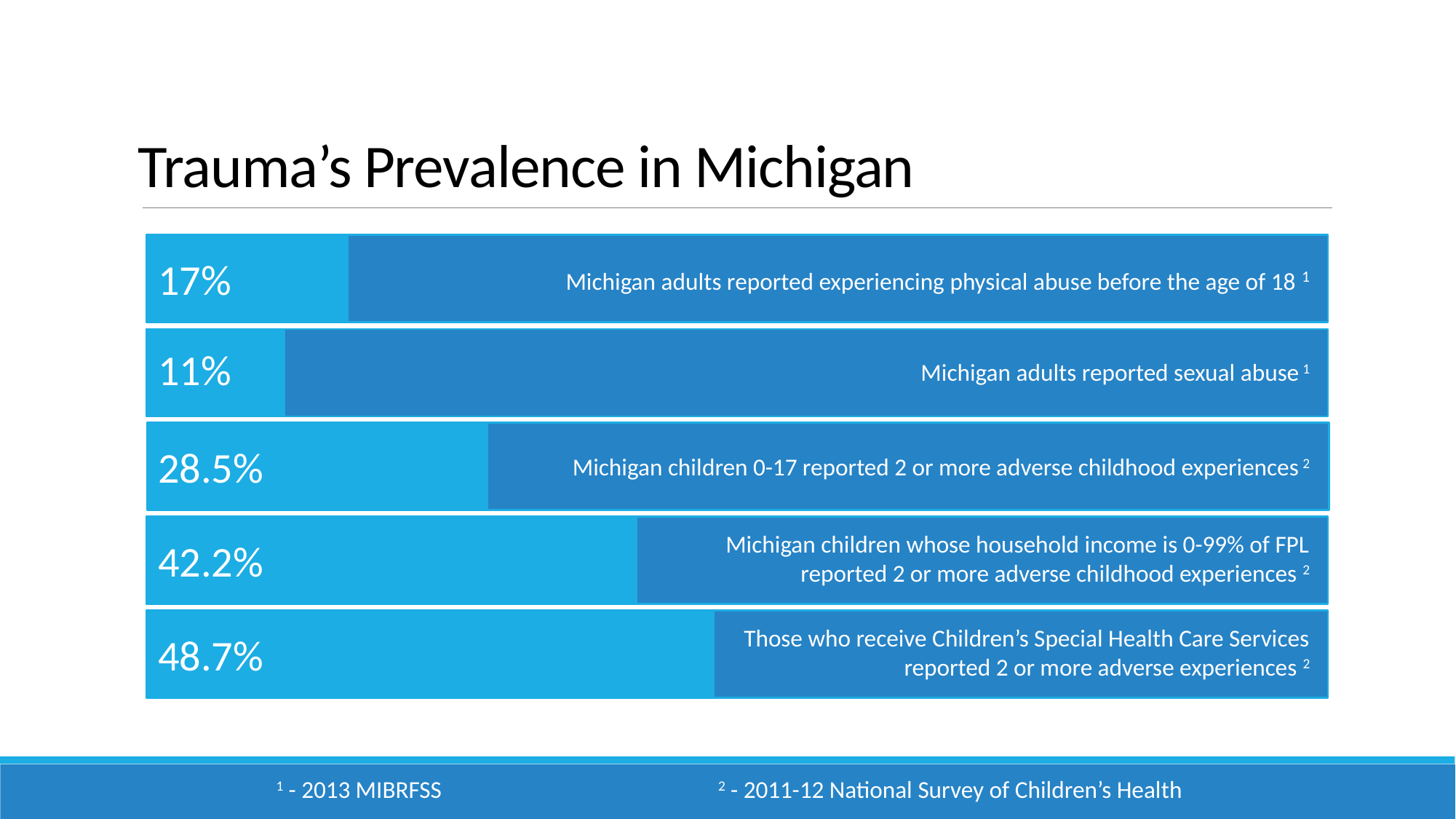

# Trauma’s Prevalence in Michigan

17%
Michigan adults reported experiencing physical abuse before the age of 18 1

11%
Michigan adults reported sexual abuse 1

28.5%
Michigan children 0-17 reported 2 or more adverse childhood experiences 2

Michigan children whose household income is 0-99% of FPL reported 2 or more adverse childhood experiences 2
42.2%

Those who receive Children’s Special Health Care Services reported 2 or more adverse experiences 2
48.7%
1 - 2013 MIBRFSS  			 2 - 2011-12 National Survey of Children’s Health